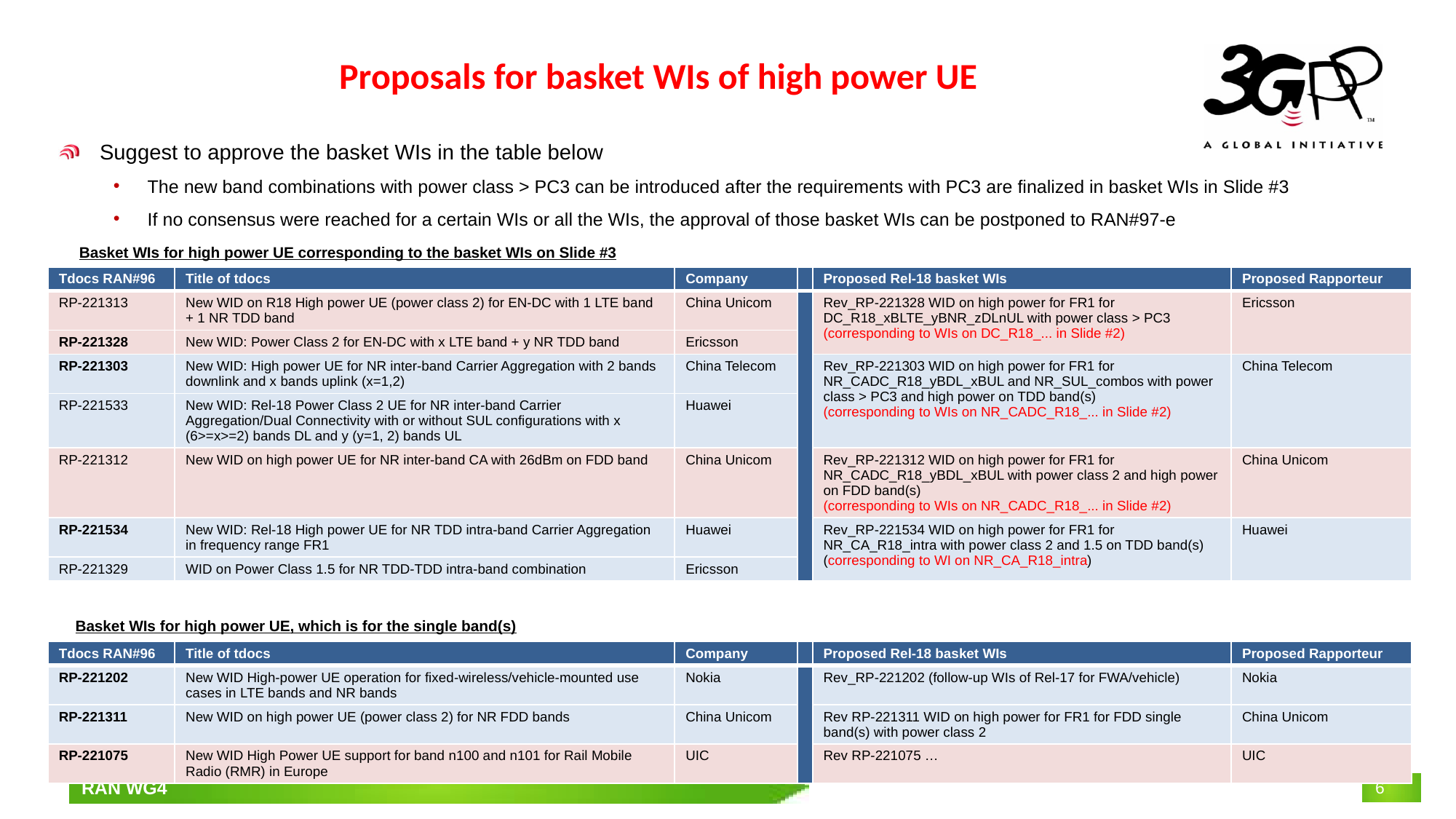

# Proposals for basket WIs of high power UE
Suggest to approve the basket WIs in the table below
The new band combinations with power class > PC3 can be introduced after the requirements with PC3 are finalized in basket WIs in Slide #3
If no consensus were reached for a certain WIs or all the WIs, the approval of those basket WIs can be postponed to RAN#97-e
Basket WIs for high power UE corresponding to the basket WIs on Slide #3
| Tdocs RAN#96 | Title of tdocs | Company |  | Proposed Rel-18 basket WIs | Proposed Rapporteur |
| --- | --- | --- | --- | --- | --- |
| RP-221313 | New WID on R18 High power UE (power class 2) for EN-DC with 1 LTE band + 1 NR TDD band | China Unicom |  | Rev\_RP-221328 WID on high power for FR1 for DC\_R18\_xBLTE\_yBNR\_zDLnUL with power class > PC3 (corresponding to WIs on DC\_R18\_... in Slide #2) | Ericsson |
| RP-221328 | New WID: Power Class 2 for EN-DC with x LTE band + y NR TDD band | Ericsson |  |  |  |
| RP-221303 | New WID: High power UE for NR inter-band Carrier Aggregation with 2 bands downlink and x bands uplink (x=1,2) | China Telecom |  | Rev\_RP-221303 WID on high power for FR1 for NR\_CADC\_R18\_yBDL\_xBUL and NR\_SUL\_combos with power class > PC3 and high power on TDD band(s) (corresponding to WIs on NR\_CADC\_R18\_... in Slide #2) | China Telecom |
| RP-221533 | New WID: Rel-18 Power Class 2 UE for NR inter-band Carrier Aggregation/Dual Connectivity with or without SUL configurations with x (6>=x>=2) bands DL and y (y=1, 2) bands UL | Huawei |  |  |  |
| RP-221312 | New WID on high power UE for NR inter-band CA with 26dBm on FDD band | China Unicom |  | Rev\_RP-221312 WID on high power for FR1 for NR\_CADC\_R18\_yBDL\_xBUL with power class 2 and high power on FDD band(s) (corresponding to WIs on NR\_CADC\_R18\_... in Slide #2) | China Unicom |
| RP-221534 | New WID: Rel-18 High power UE for NR TDD intra-band Carrier Aggregation in frequency range FR1 | Huawei |  | Rev\_RP-221534 WID on high power for FR1 for NR\_CA\_R18\_intra with power class 2 and 1.5 on TDD band(s) (corresponding to WI on NR\_CA\_R18\_intra) | Huawei |
| RP-221329 | WID on Power Class 1.5 for NR TDD-TDD intra-band combination | Ericsson |  |  |  |
Basket WIs for high power UE, which is for the single band(s)
| Tdocs RAN#96 | Title of tdocs | Company |  | Proposed Rel-18 basket WIs | Proposed Rapporteur |
| --- | --- | --- | --- | --- | --- |
| RP-221202 | New WID High-power UE operation for fixed-wireless/vehicle-mounted use cases in LTE bands and NR bands | Nokia |  | Rev\_RP-221202 (follow-up WIs of Rel-17 for FWA/vehicle) | Nokia |
| RP-221311 | New WID on high power UE (power class 2) for NR FDD bands | China Unicom |  | Rev RP-221311 WID on high power for FR1 for FDD single band(s) with power class 2 | China Unicom |
| RP-221075 | New WID High Power UE support for band n100 and n101 for Rail Mobile Radio (RMR) in Europe | UIC |  | Rev RP-221075 … | UIC |